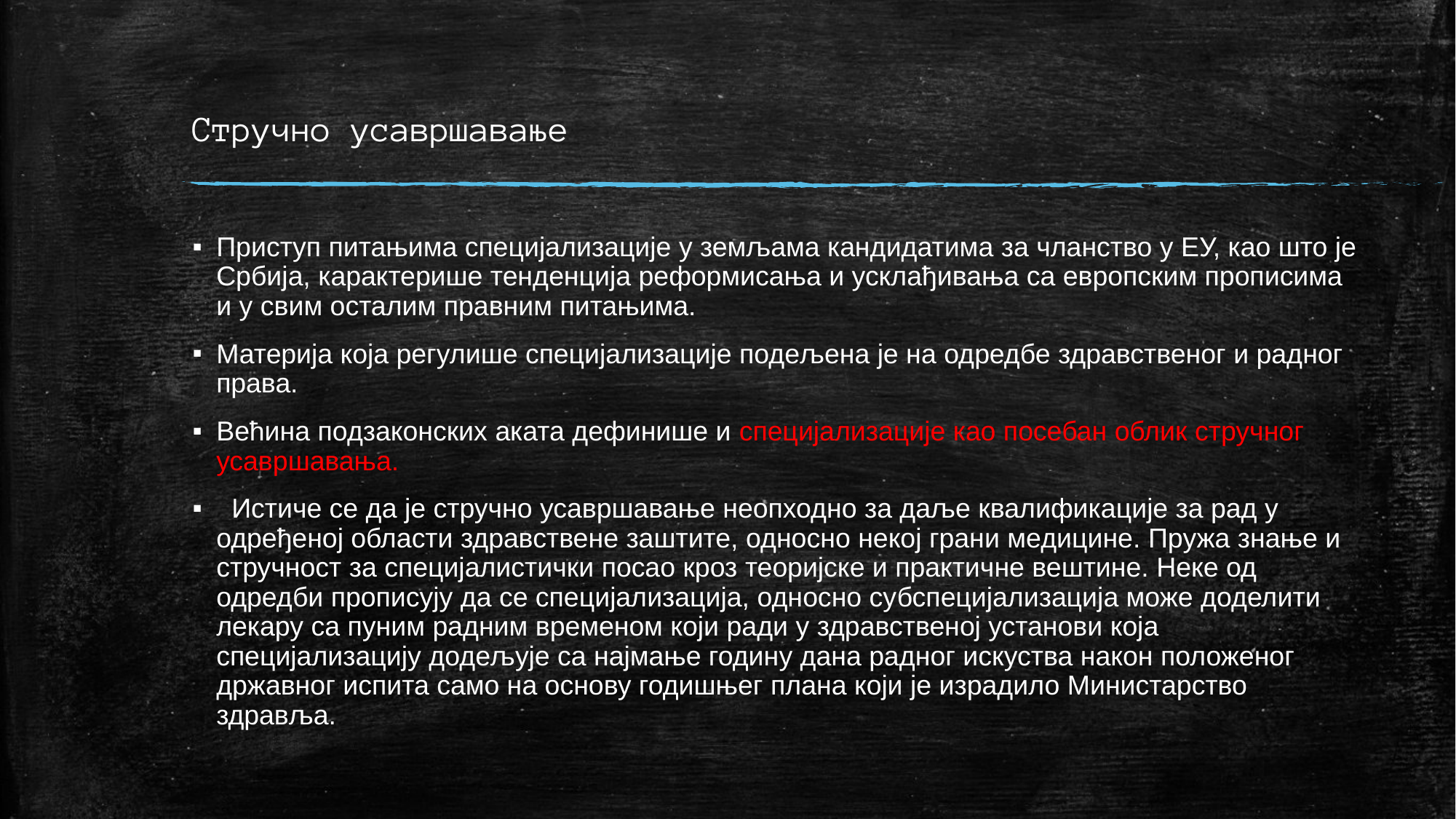

# Стручно усавршавање
Приступ питањима специјализације у земљама кандидатима за чланство у ЕУ, као што је Србија, карактерише тенденција реформисања и усклађивања са европским прописима и у свим осталим правним питањима.
Материја која регулише специјализације подељена је на одредбе здравственог и радног права.
Већина подзаконских аката дефинише и специјализације као посебан облик стручног усавршавања.
  Истиче се да је стручно усавршавање неопходно за даље квалификације за рад у одређеној области здравствене заштите, односно некој грани медицине. Пружа знање и стручност за специјалистички посао кроз теоријске и практичне вештине. Неке од одредби прописују да се специјализација, односно субспецијализација може доделити лекару са пуним радним временом који ради у здравственој установи која специјализацију додељује са најмање годину дана радног искуства након положеног државног испита само на основу годишњег плана који је израдило Министарство здравља.